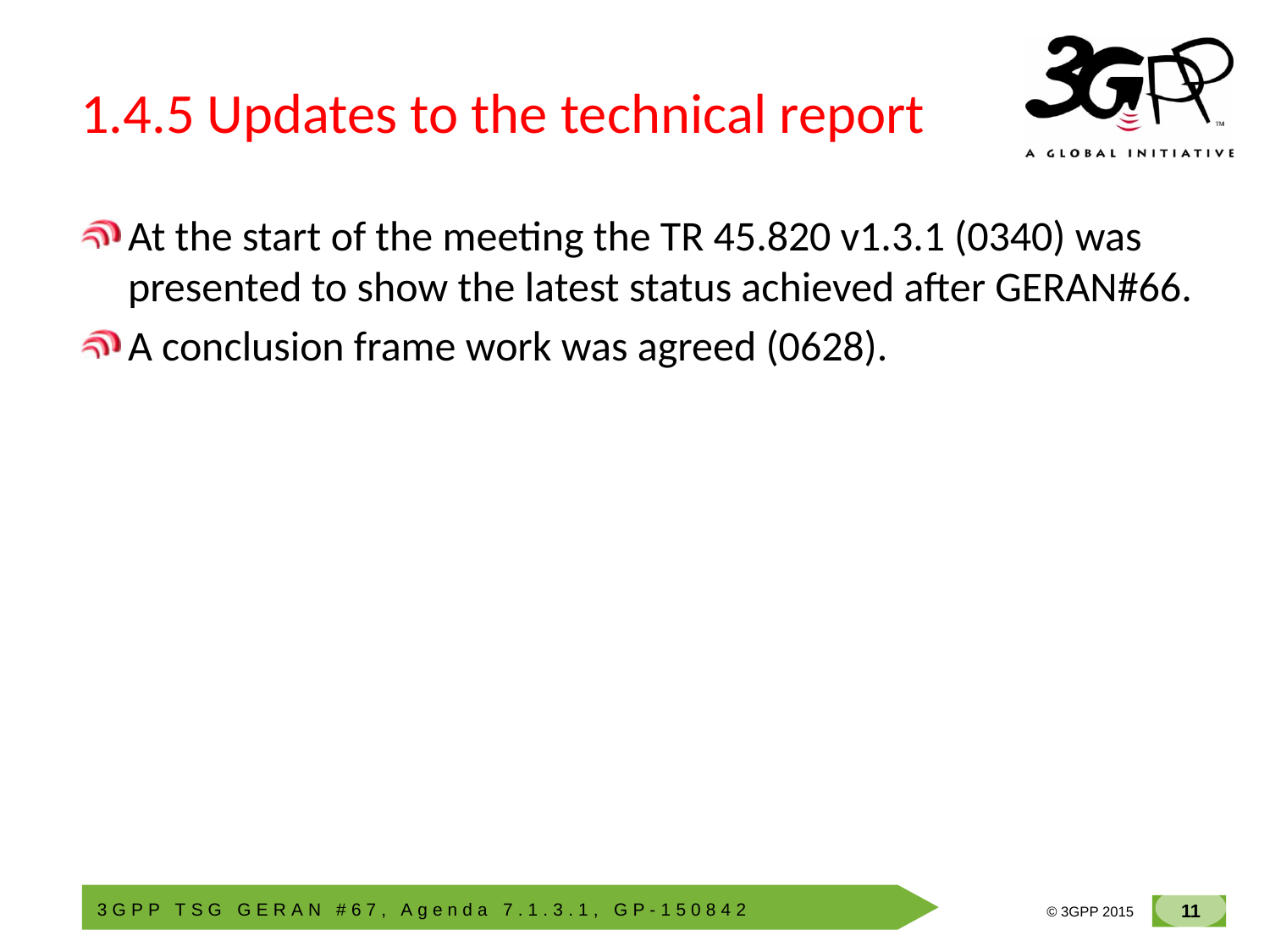

# 1.4.5 Updates to the technical report
At the start of the meeting the TR 45.820 v1.3.1 (0340) was presented to show the latest status achieved after GERAN#66.
A conclusion frame work was agreed (0628).